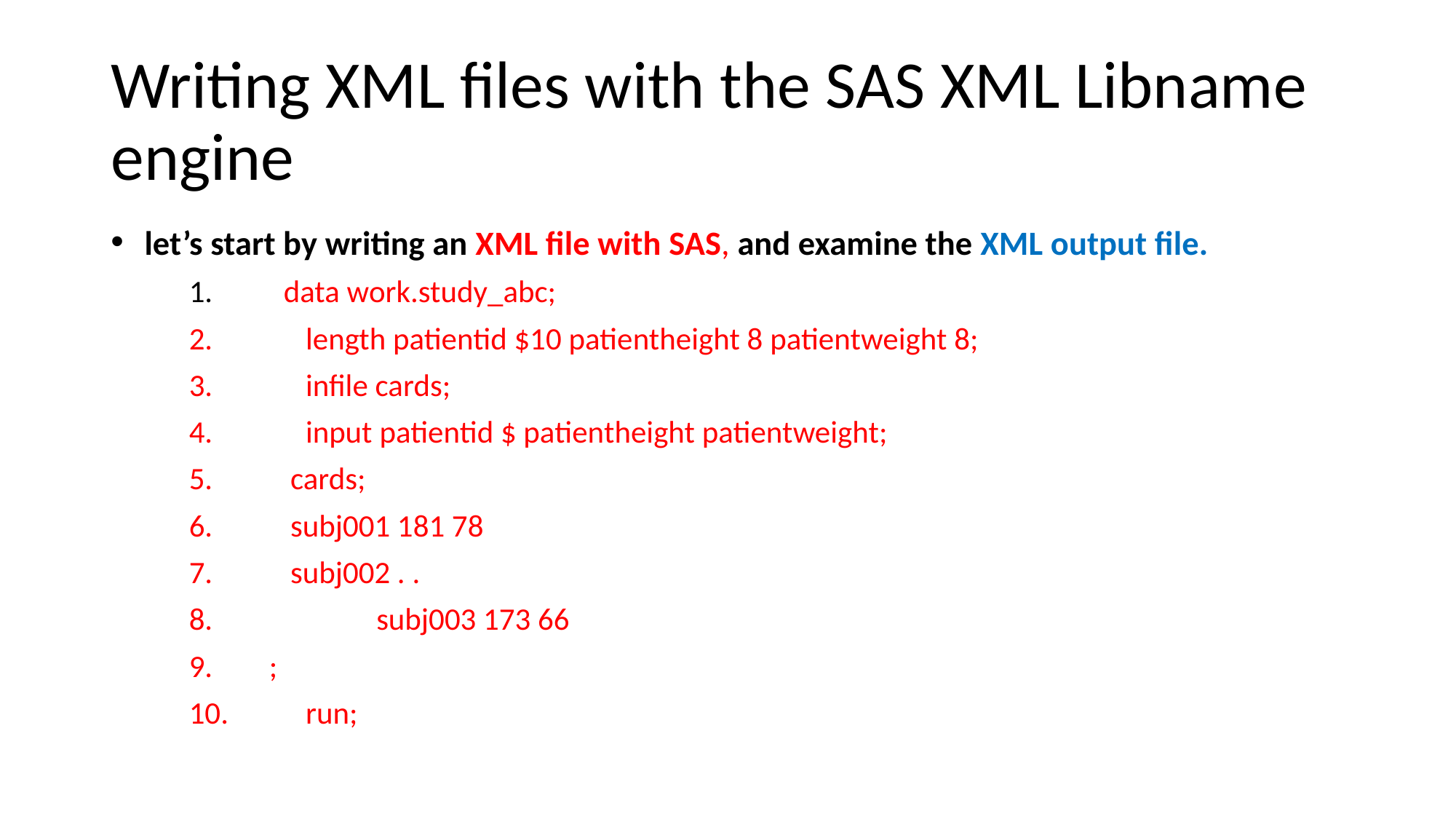

# Writing XML files with the SAS XML Libname engine
 let’s start by writing an XML file with SAS, and examine the XML output file.
           1.          data work.study_abc;
           2.     	 length patientid $10 patientheight 8 patientweight 8;
           3.        	 infile cards;
           4.       	 input patientid $ patientheight patientweight;
           5.           cards;
           6.           subj001 181 78
           7.           subj002 . .
           8.	           subj003 173 66
           9.        ;
           10.	 run;